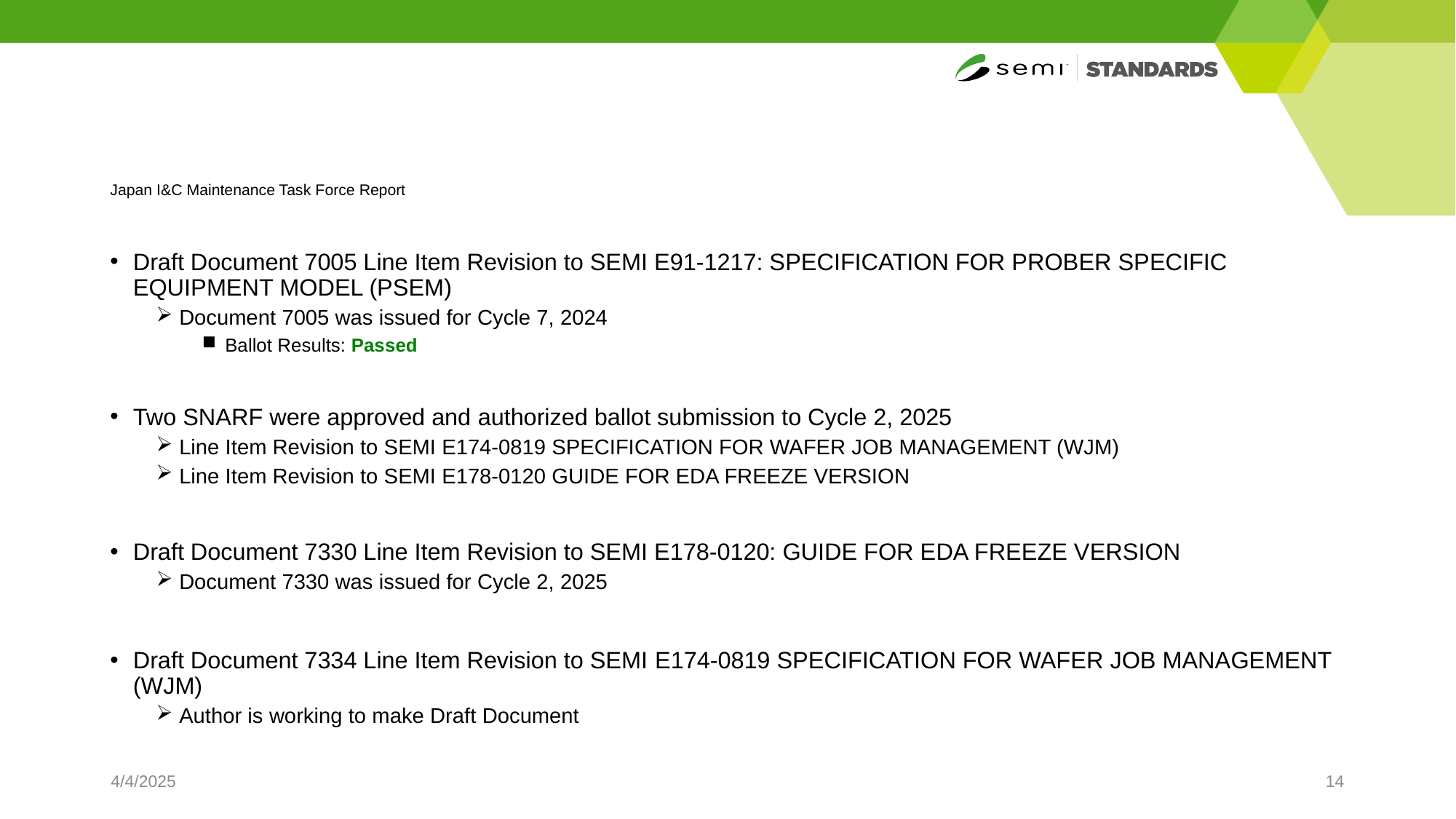

# Japan I&C Maintenance Task Force Report
Draft Document 7005 Line Item Revision to SEMI E91-1217: SPECIFICATION FOR PROBER SPECIFIC EQUIPMENT MODEL (PSEM)
Document 7005 was issued for Cycle 7, 2024
Ballot Results: Passed

Two SNARF were approved and authorized ballot submission to Cycle 2, 2025
Line Item Revision to SEMI E174-0819 SPECIFICATION FOR WAFER JOB MANAGEMENT (WJM)
Line Item Revision to SEMI E178-0120 GUIDE FOR EDA FREEZE VERSION

Draft Document 7330 Line Item Revision to SEMI E178-0120: GUIDE FOR EDA FREEZE VERSION
Document 7330 was issued for Cycle 2, 2025

Draft Document 7334 Line Item Revision to SEMI E174-0819 SPECIFICATION FOR WAFER JOB MANAGEMENT (WJM)
Author is working to make Draft Document

4/4/2025
14